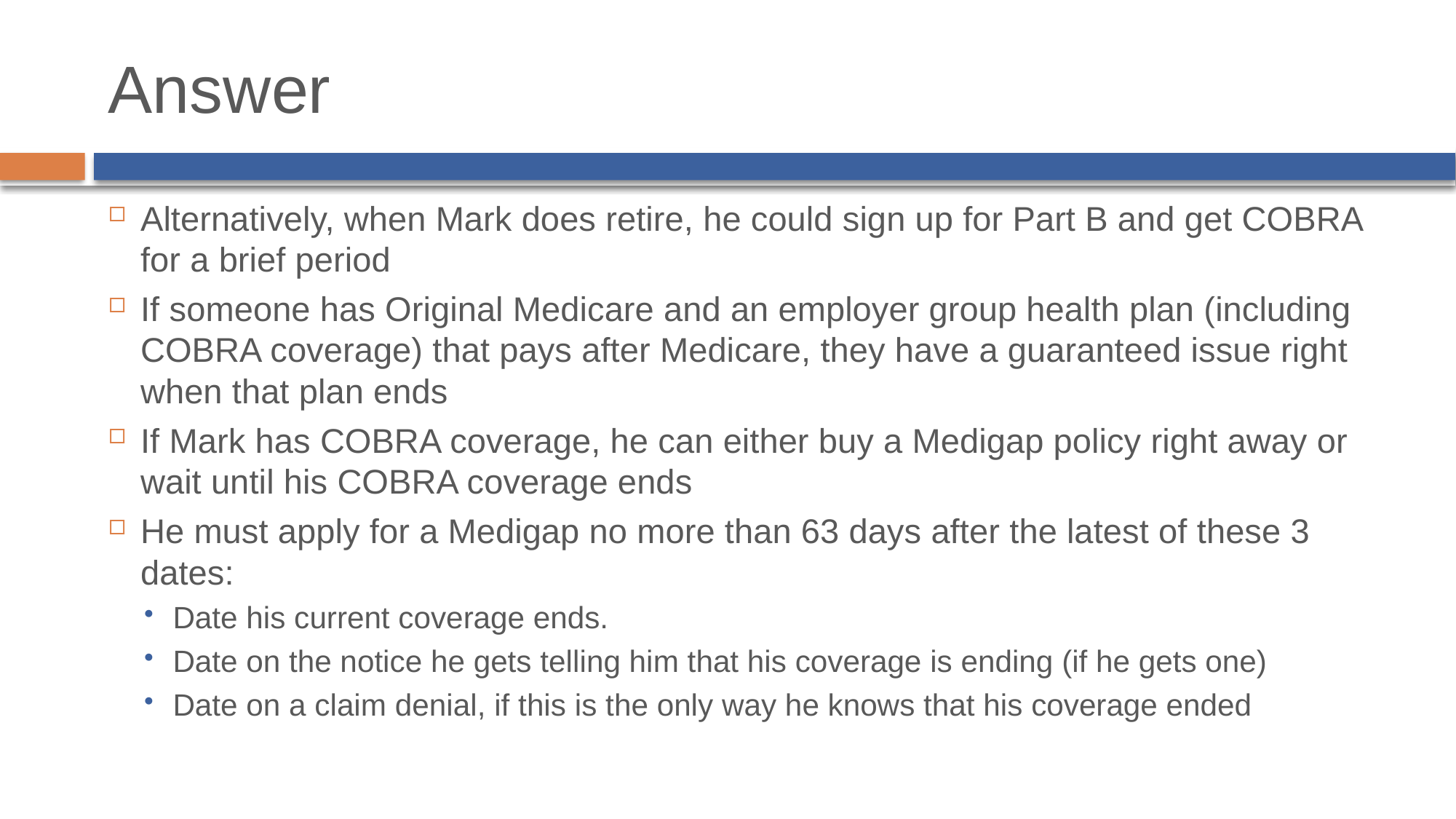

# Answer
Alternatively, when Mark does retire, he could sign up for Part B and get COBRA for a brief period
If someone has Original Medicare and an employer group health plan (including COBRA coverage) that pays after Medicare, they have a guaranteed issue right when that plan ends
If Mark has COBRA coverage, he can either buy a Medigap policy right away or wait until his COBRA coverage ends
He must apply for a Medigap no more than 63 days after the latest of these 3 dates:
Date his current coverage ends.
Date on the notice he gets telling him that his coverage is ending (if he gets one)
Date on a claim denial, if this is the only way he knows that his coverage ended